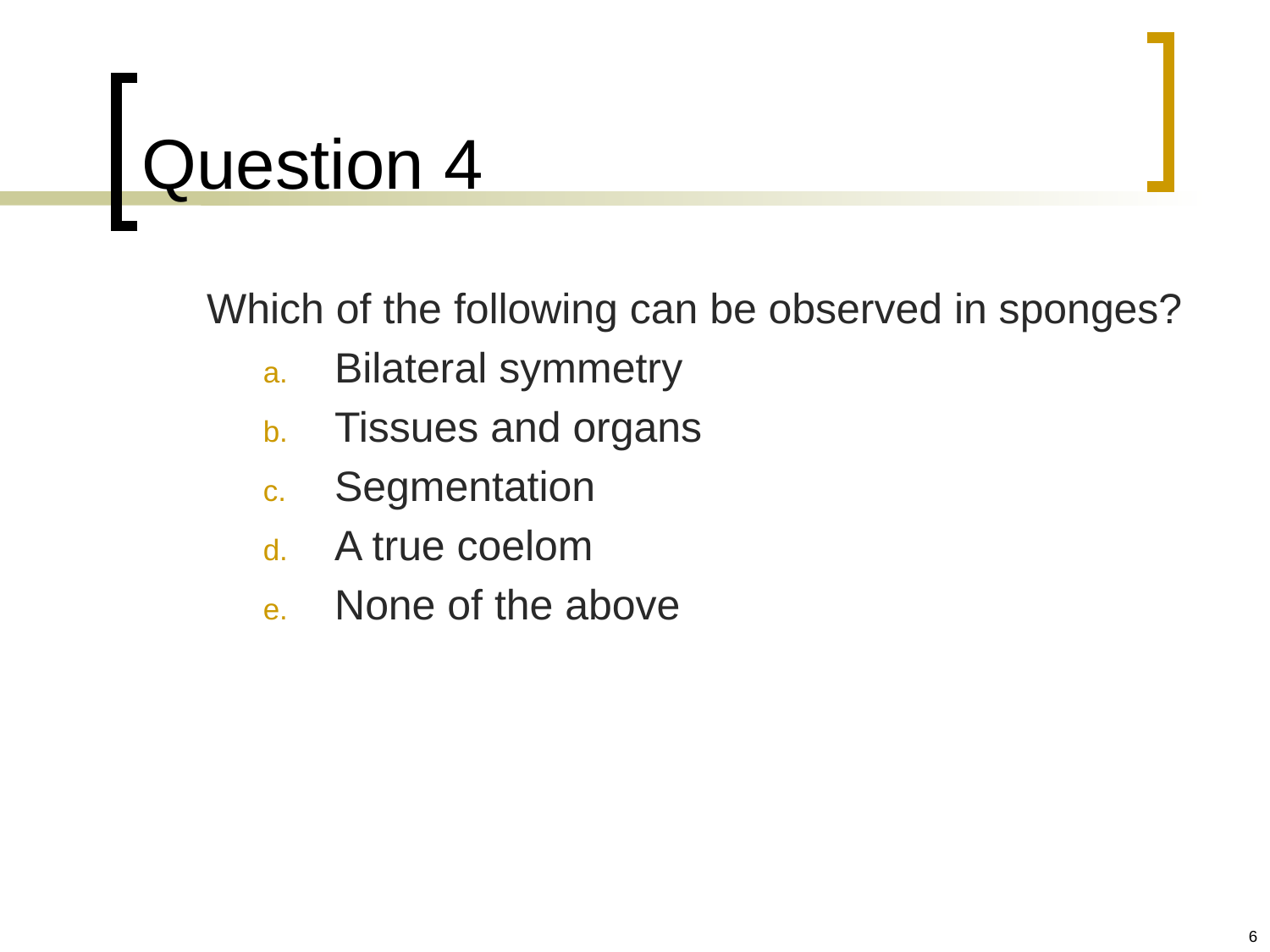

# Question 4
	Which of the following can be observed in sponges?
Bilateral symmetry
Tissues and organs
Segmentation
A true coelom
None of the above